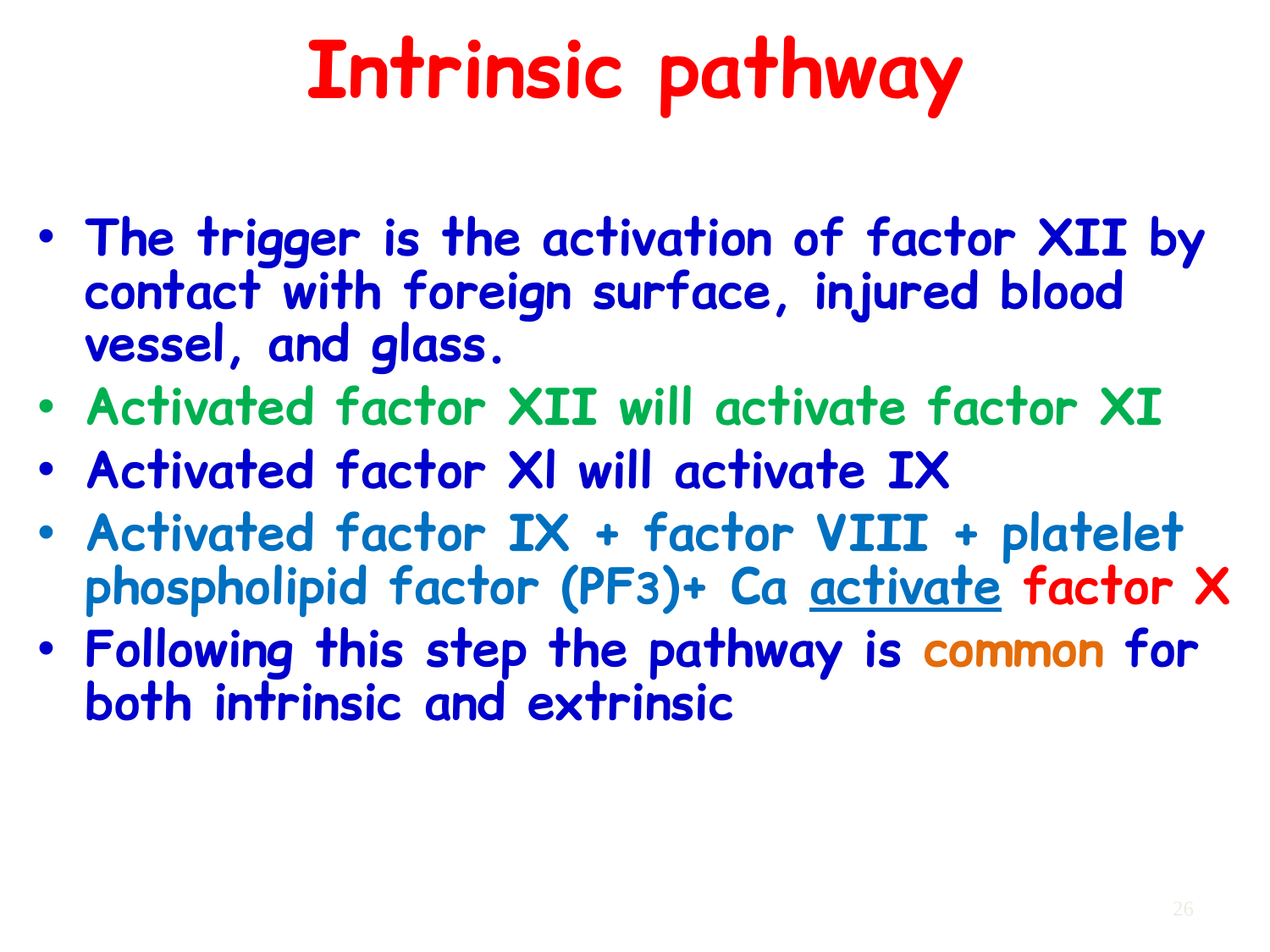

# Intrinsic pathway
The trigger is the activation of factor XII by contact with foreign surface, injured blood vessel, and glass.
Activated factor XII will activate factor XI
Activated factor Xl will activate IX
Activated factor IX + factor VIII + platelet phospholipid factor (PF3)+ Ca activate factor X
Following this step the pathway is common for both intrinsic and extrinsic
26